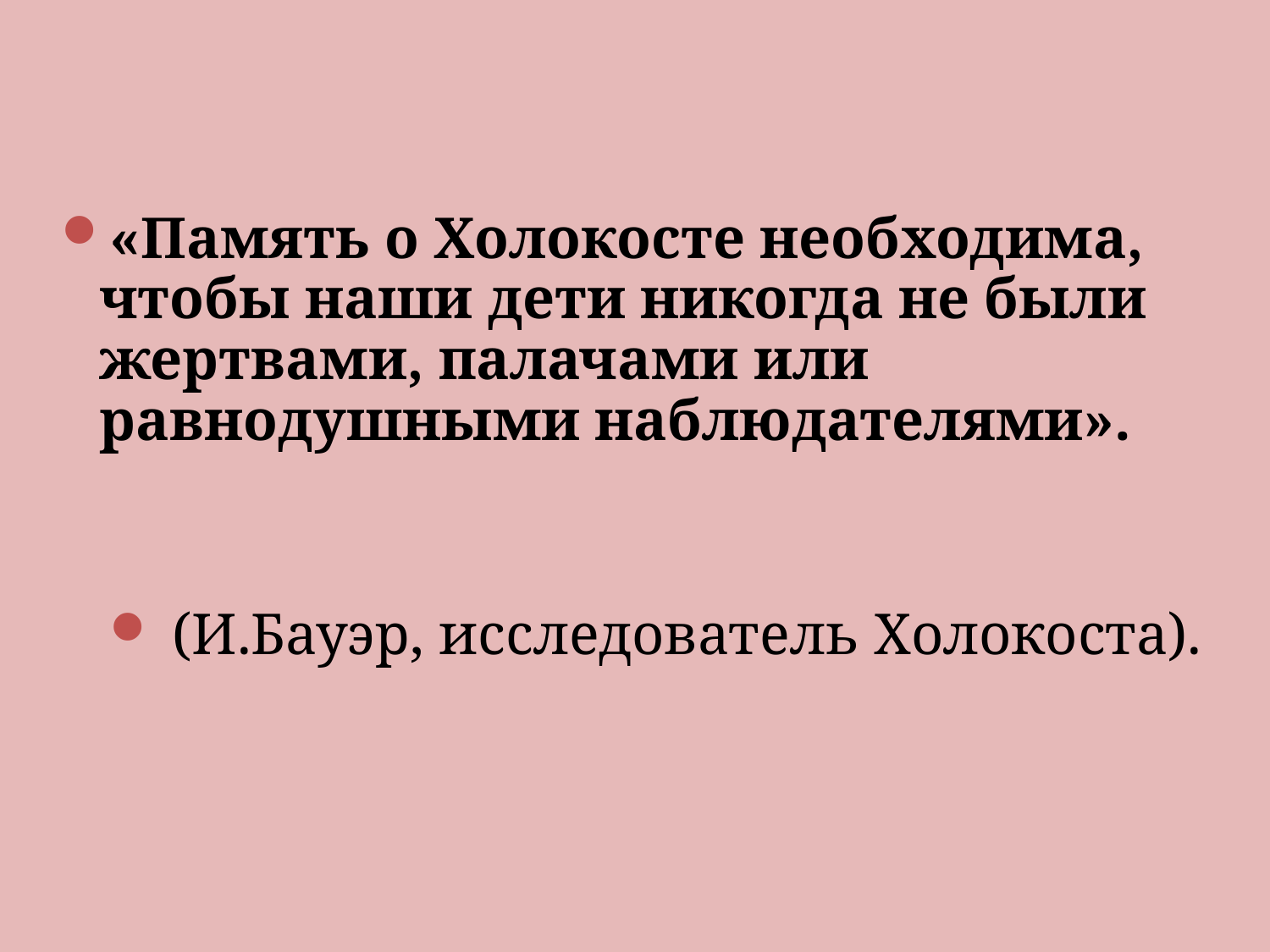

«Память о Холокосте необходима, чтобы наши дети никогда не были жертвами, палачами или равнодушными наблюдателями».

 (И.Бауэр, исследователь Холокоста).